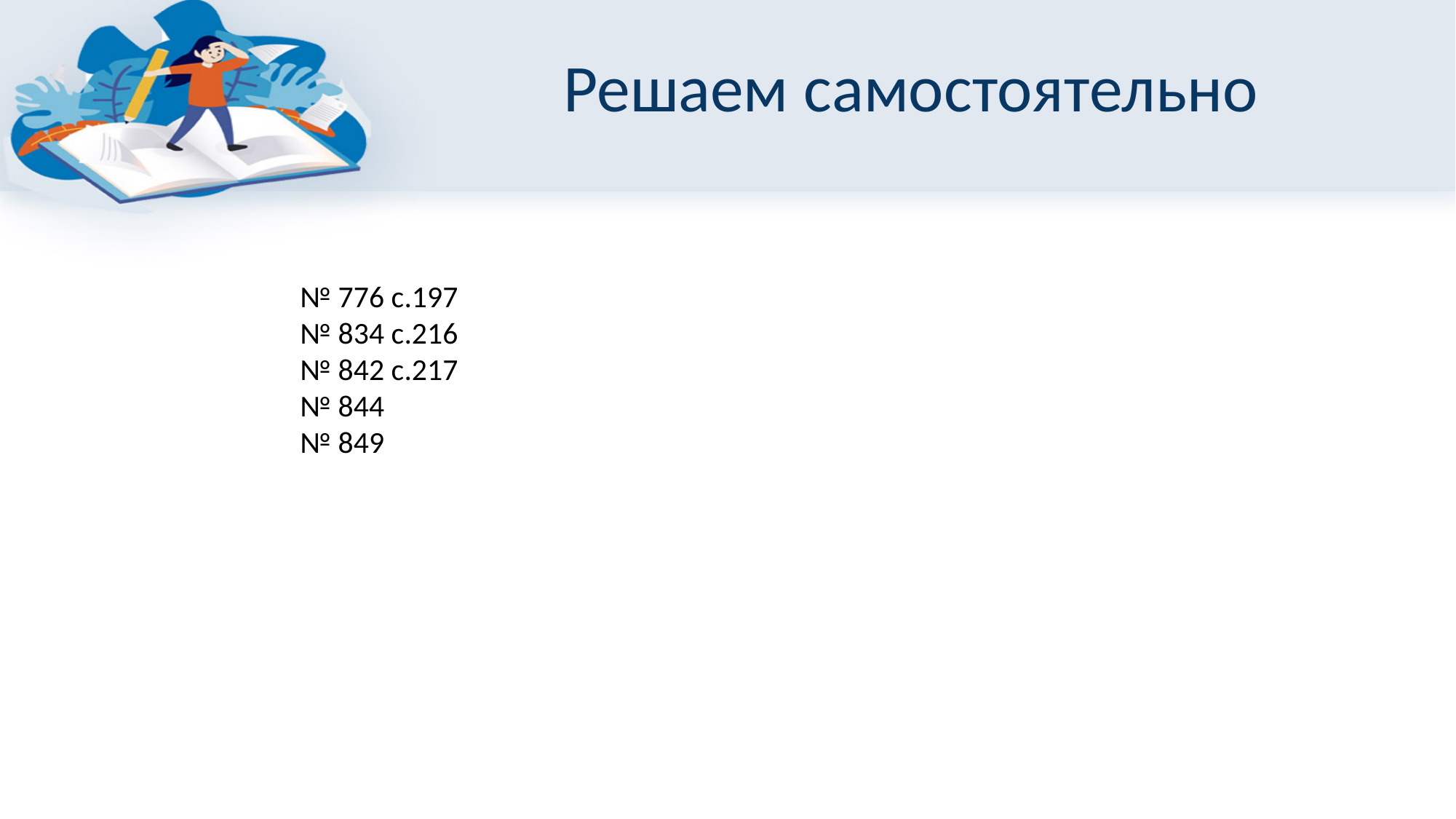

# Решаем самостоятельно
№ 776 с.197
№ 834 с.216
№ 842 с.217
№ 844
№ 849